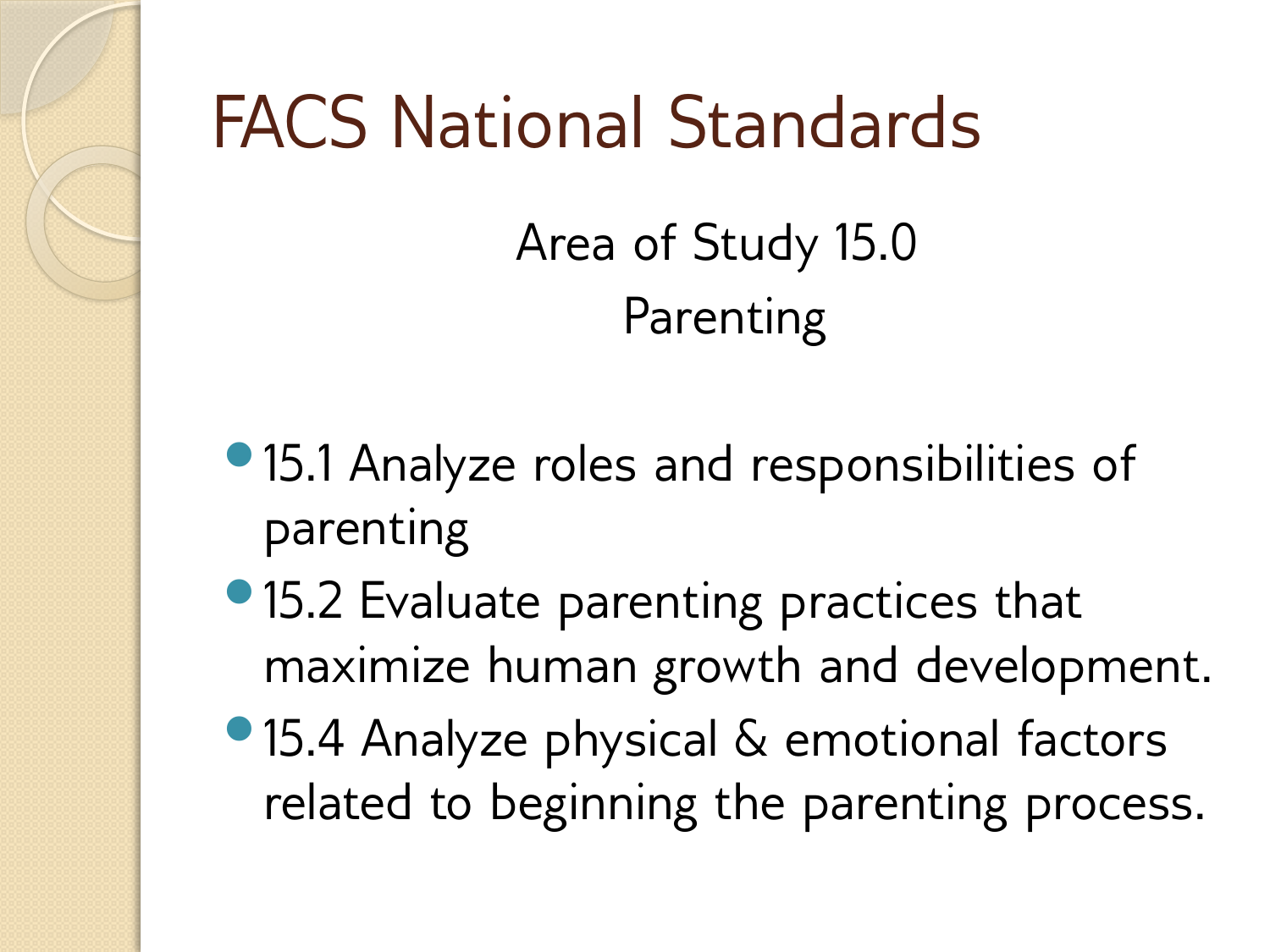

# FACS National Standards
Area of Study 15.0
Parenting

15.1 Analyze roles and responsibilities of parenting
15.2 Evaluate parenting practices that maximize human growth and development.
15.4 Analyze physical & emotional factors related to beginning the parenting process.